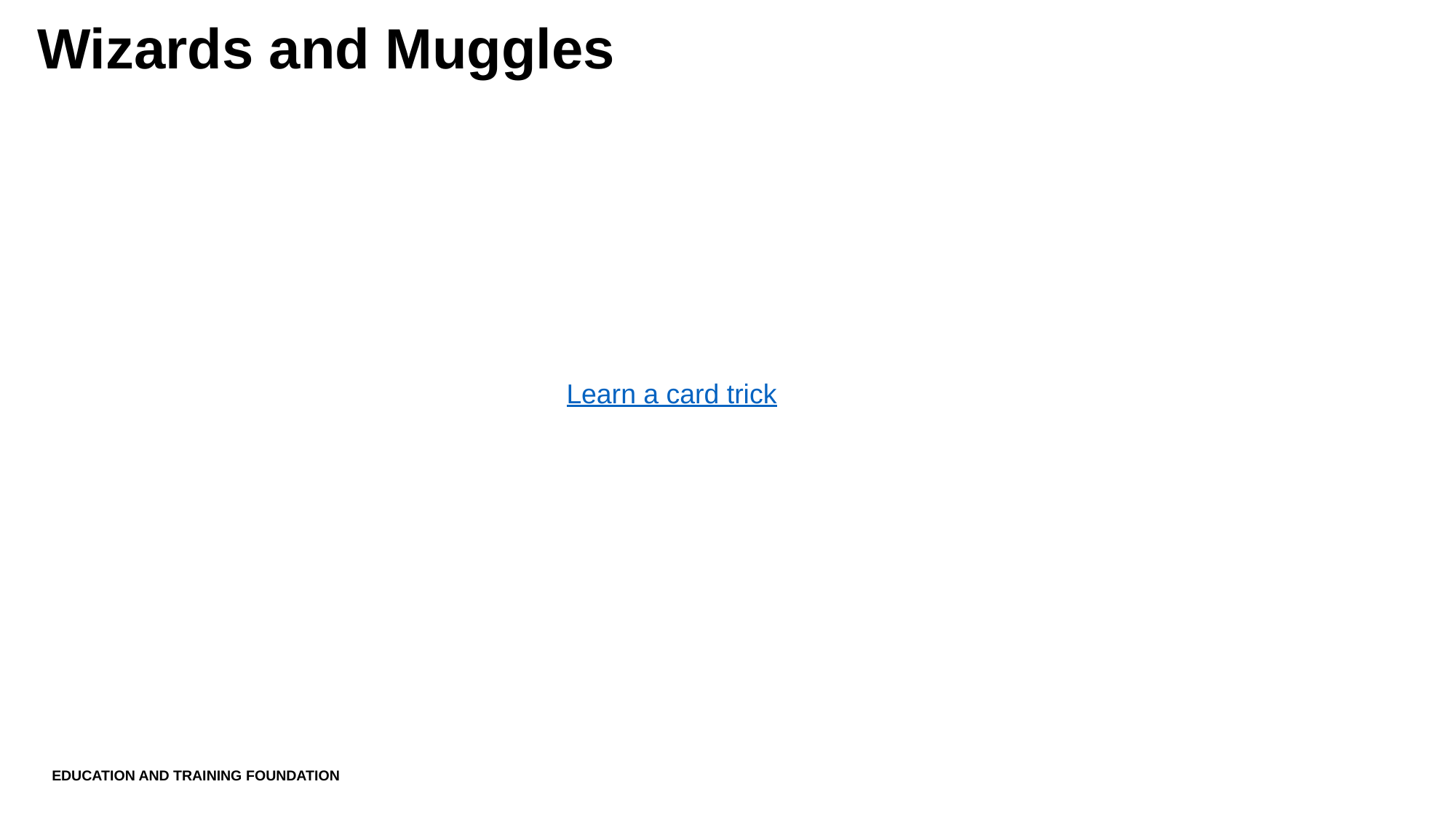

# Wizards and Muggles

Learn a card trick
EDUCATION AND TRAINING FOUNDATION